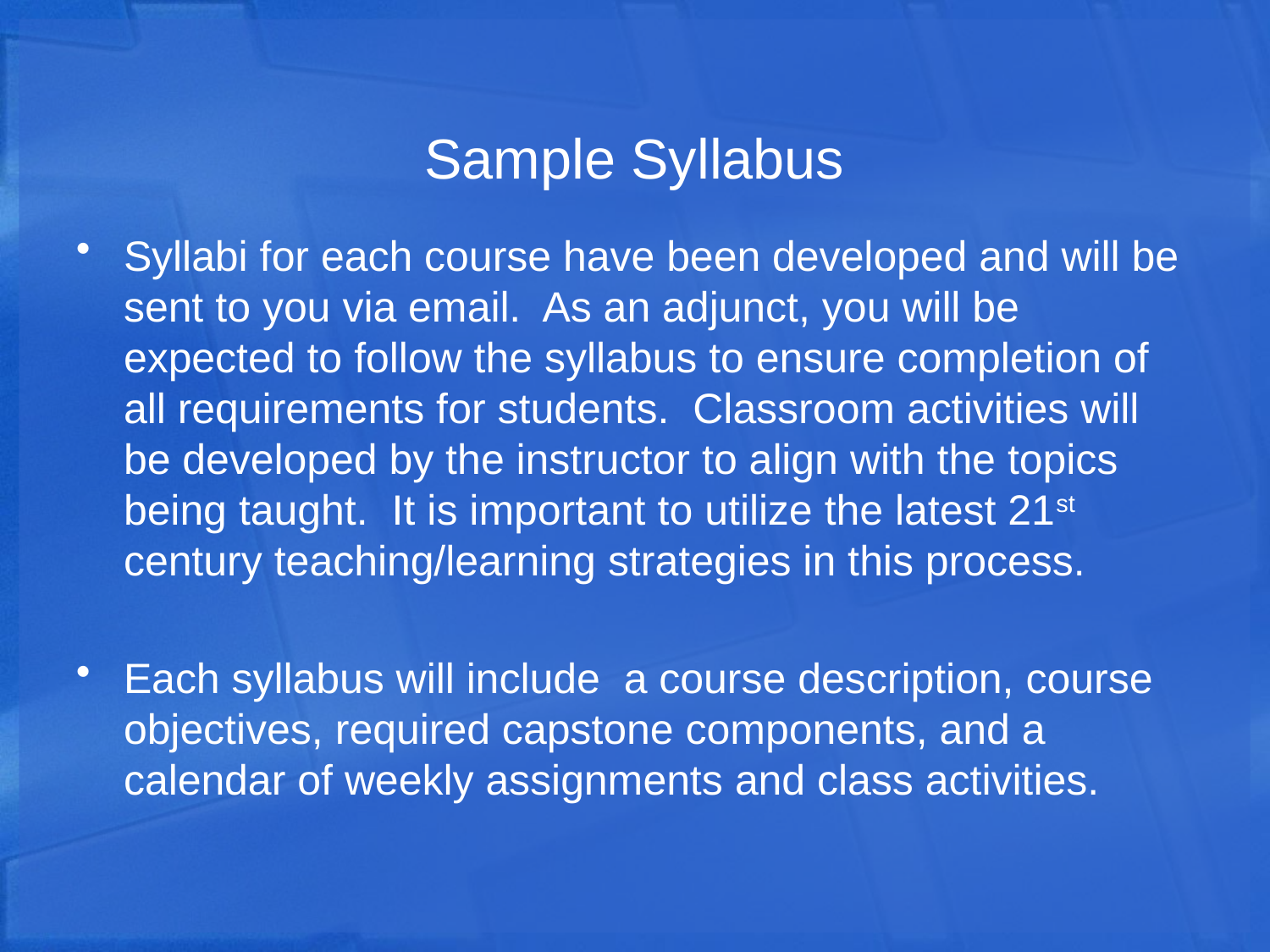

# Sample Syllabus
Syllabi for each course have been developed and will be sent to you via email.  As an adjunct, you will be expected to follow the syllabus to ensure completion of all requirements for students.  Classroom activities will be developed by the instructor to align with the topics being taught.  It is important to utilize the latest 21st century teaching/learning strategies in this process.

Each syllabus will include  a course description, course objectives, required capstone components, and a calendar of weekly assignments and class activities.